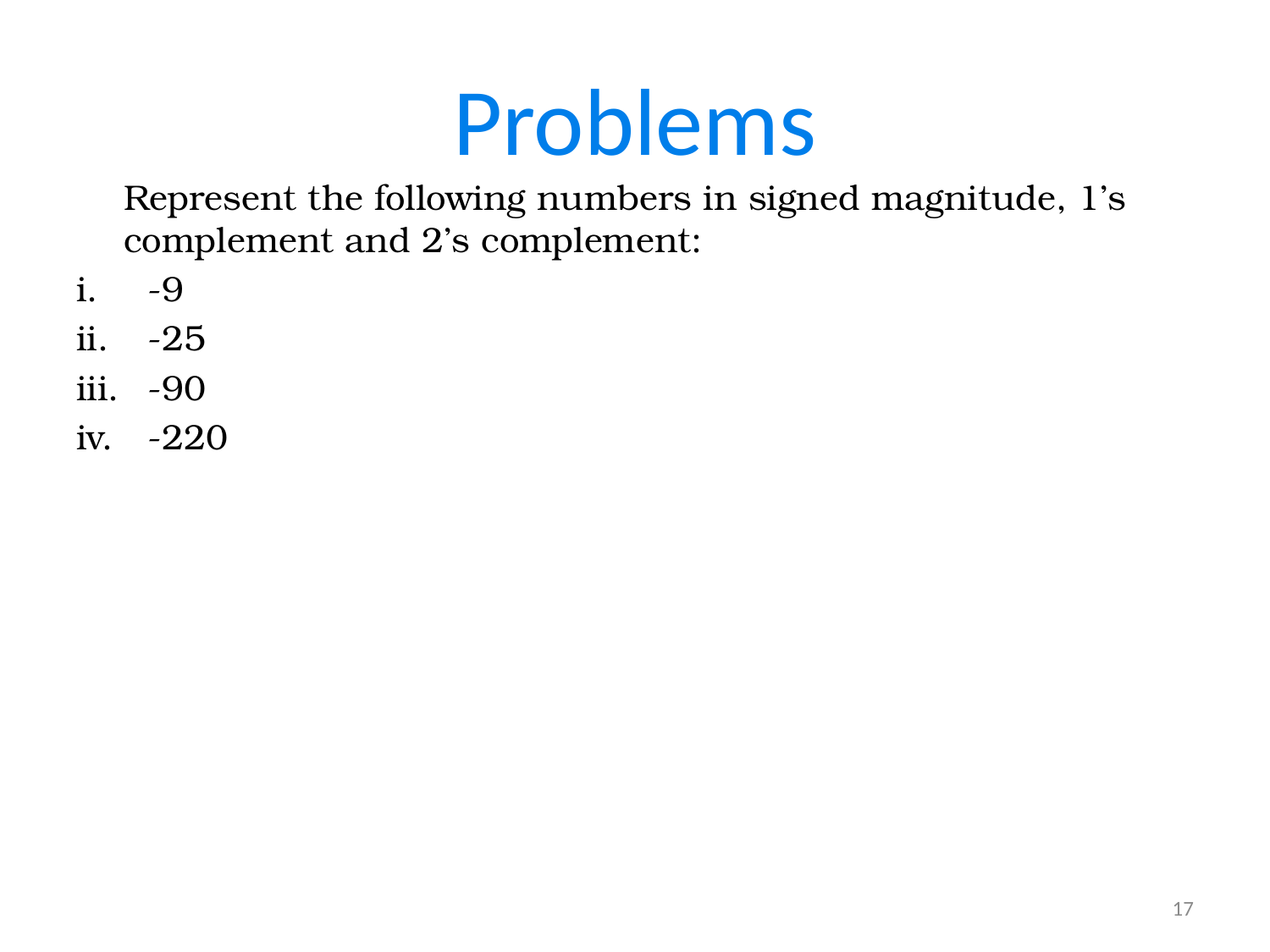

# Problems
	Represent the following numbers in signed magnitude, 1’s complement and 2’s complement:
-9
-25
-90
-220
17